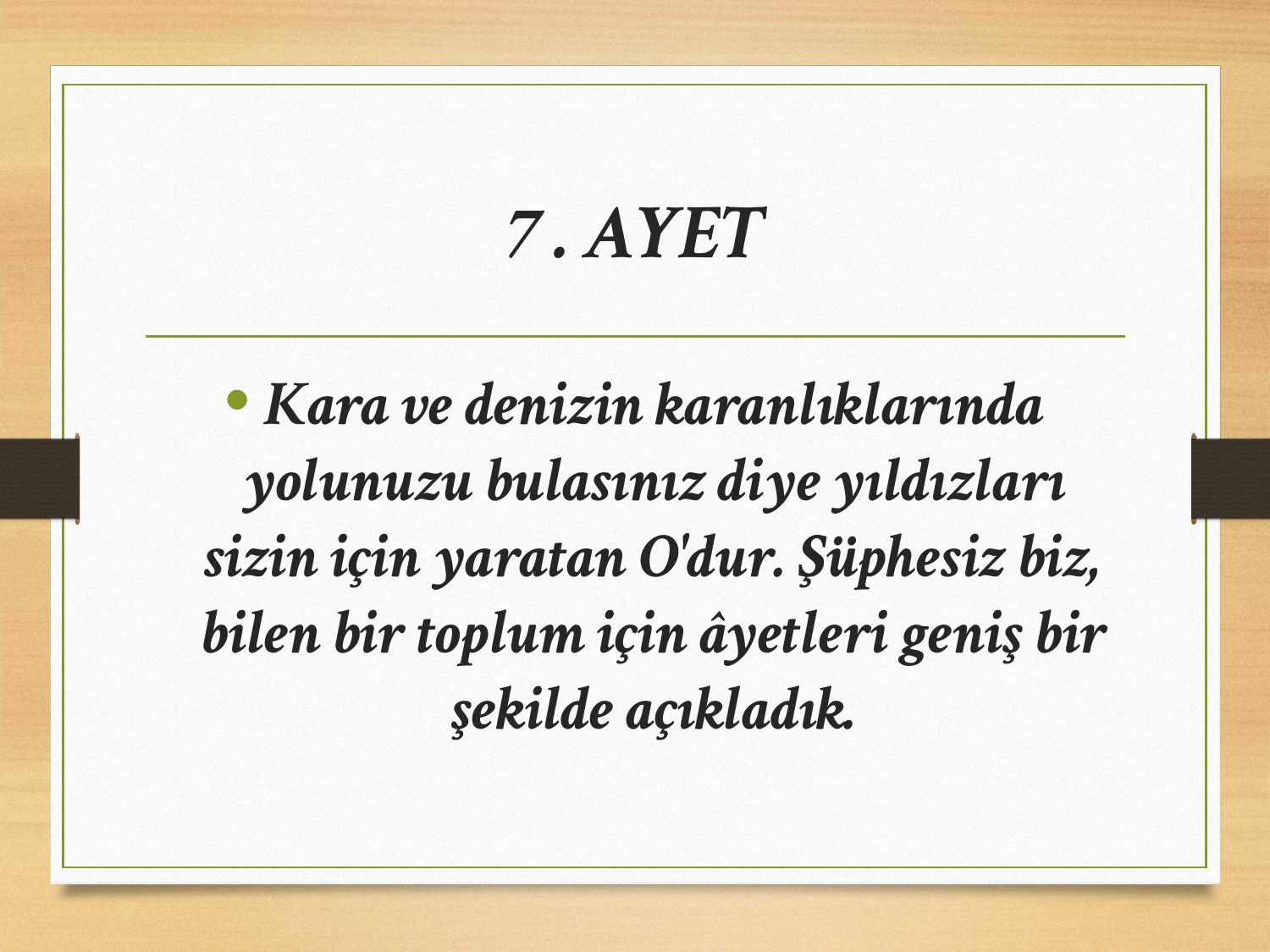

# 7 . AYET
Kara ve denizin karanlıklarında yolunuzu bulasınız diye yıldızları sizin için yaratan O'dur. Şüphesiz biz, bilen bir toplum için âyetleri geniş bir şekilde açıkladık.